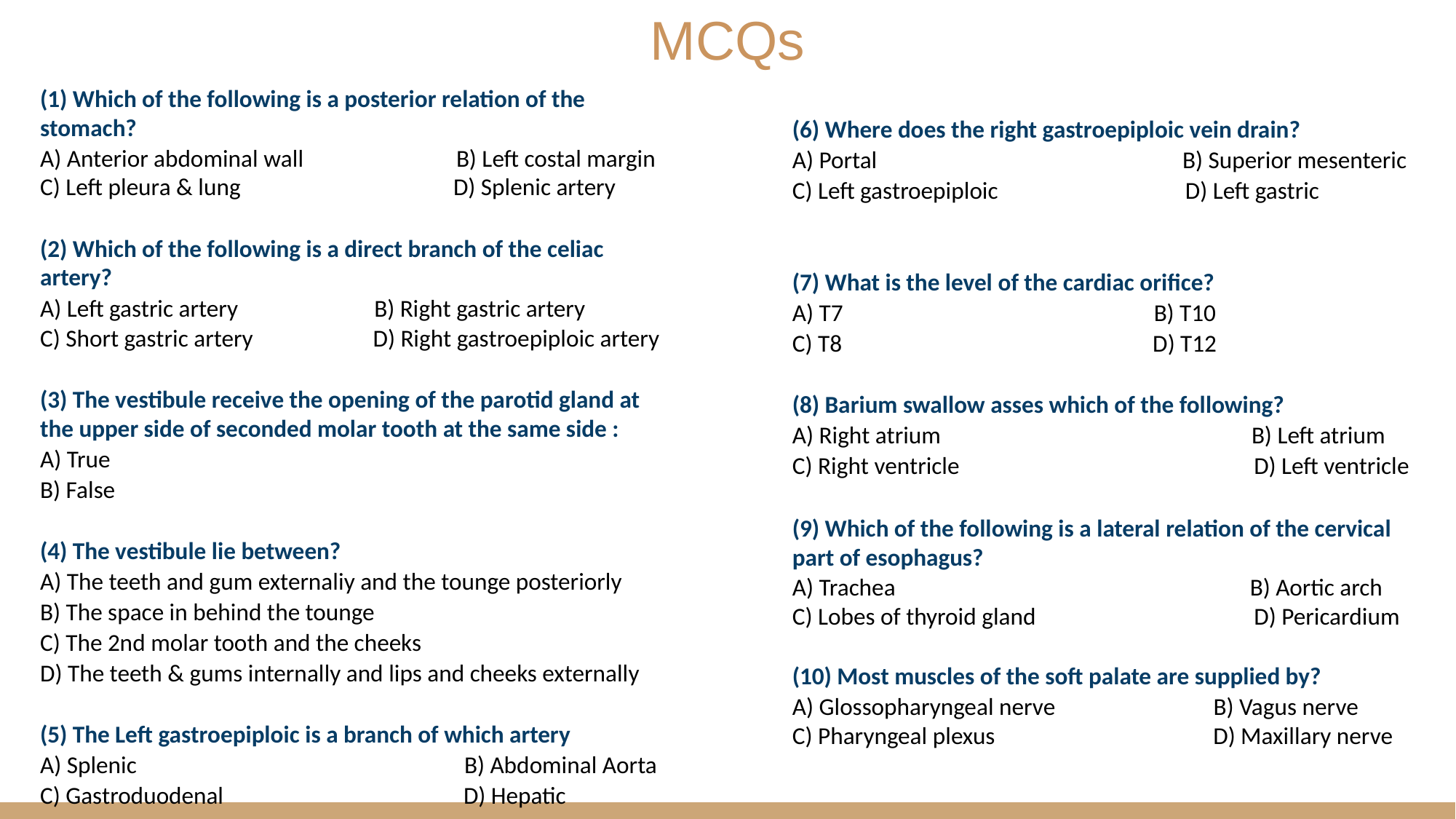

(1) Which of the following is a posterior relation of the stomach?
A) Anterior abdominal wall                            B) Left costal margin
C) Left pleura & lung                                       D) Splenic artery

(2) Which of the following is a direct branch of the celiac artery?
A) Left gastric artery                         B) Right gastric artery
C) Short gastric artery                      D) Right gastroepiploic artery

(3) The vestibule receive the opening of the parotid gland at the upper side of seconded molar tooth at the same side :
A) True
B) False

(4) The vestibule lie between?
A) The teeth and gum externaliy and the tounge posteriorly
B) The space in behind the tounge
C) The 2nd molar tooth and the cheeks
D) The teeth & gums internally and lips and cheeks externally

(5) The Left gastroepiploic is a branch of which artery
A) Splenic                                                            B) Abdominal Aorta
C) Gastroduodenal                                            D) Hepatic

(6) Where does the right gastroepiploic vein drain?
A) Portal                                                        B) Superior mesenteric
C) Left gastroepiploic 		            D) Left gastric

(7) What is the level of the cardiac orifice?
A) T7                                                         B) T10
C) T8                                                         D) T12

(8) Barium swallow asses which of the following?
A) Right atrium                                                         B) Left atrium
C) Right ventricle                                                      D) Left ventricle

(9) Which of the following is a lateral relation of the cervical part of esophagus?
A) Trachea                                                                 B) Aortic arch
C) Lobes of thyroid gland                                        D) Pericardium
(10) Most muscles of the soft palate are supplied by?
A) Glossopharyngeal nerve                             B) Vagus nerve
C) Pharyngeal plexus                                        D) Maxillary nerve